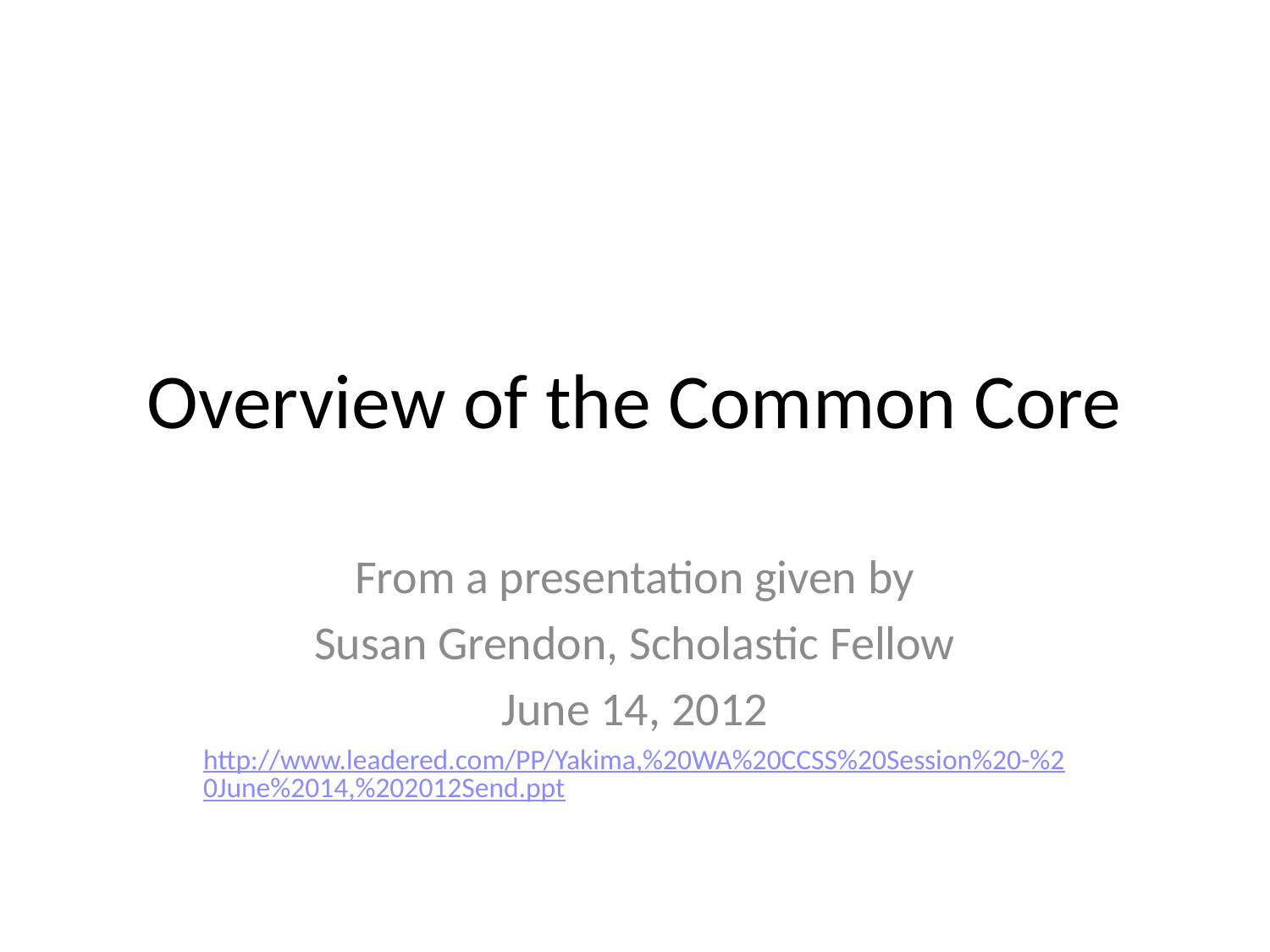

# Overview of the Common Core
From a presentation given by
Susan Grendon, Scholastic Fellow
June 14, 2012
http://www.leadered.com/PP/Yakima,%20WA%20CCSS%20Session%20-%20June%2014,%202012Send.ppt